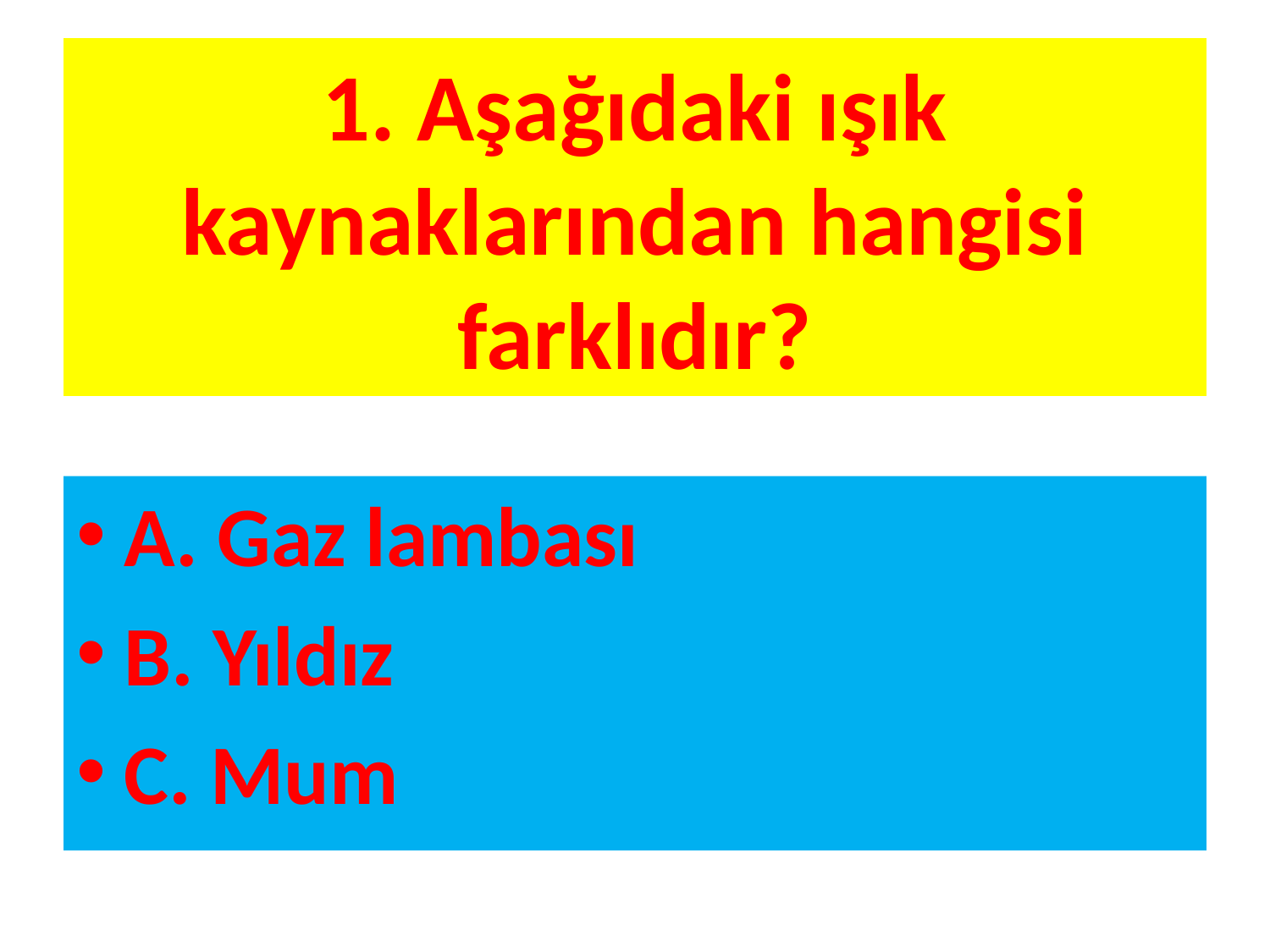

# 1. Aşağıdaki ışık kaynaklarından hangisi farklıdır?
A. Gaz lambası
B. Yıldız
C. Mum